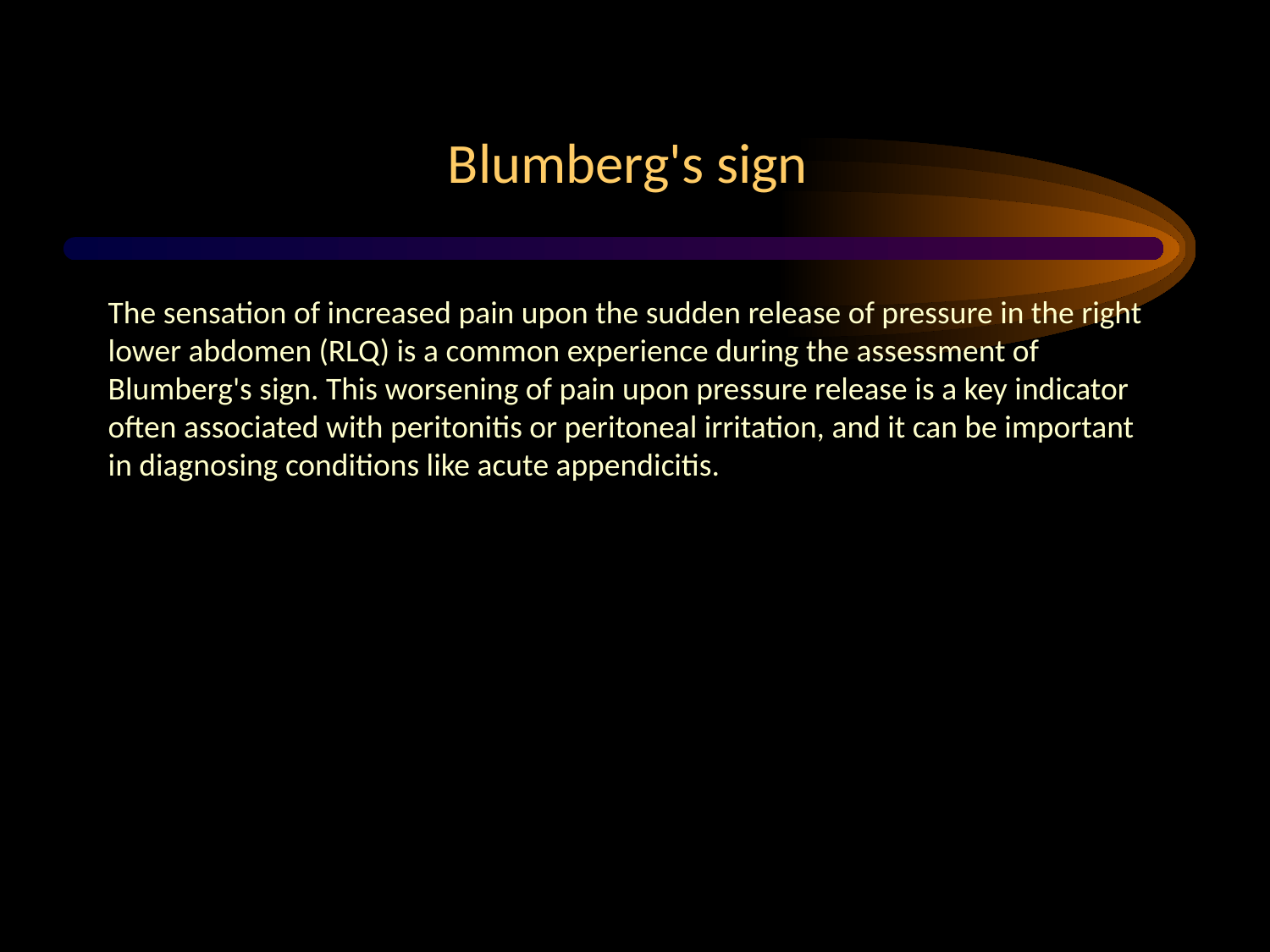

# Blumberg's sign
The sensation of increased pain upon the sudden release of pressure in the right lower abdomen (RLQ) is a common experience during the assessment of Blumberg's sign. This worsening of pain upon pressure release is a key indicator often associated with peritonitis or peritoneal irritation, and it can be important in diagnosing conditions like acute appendicitis.